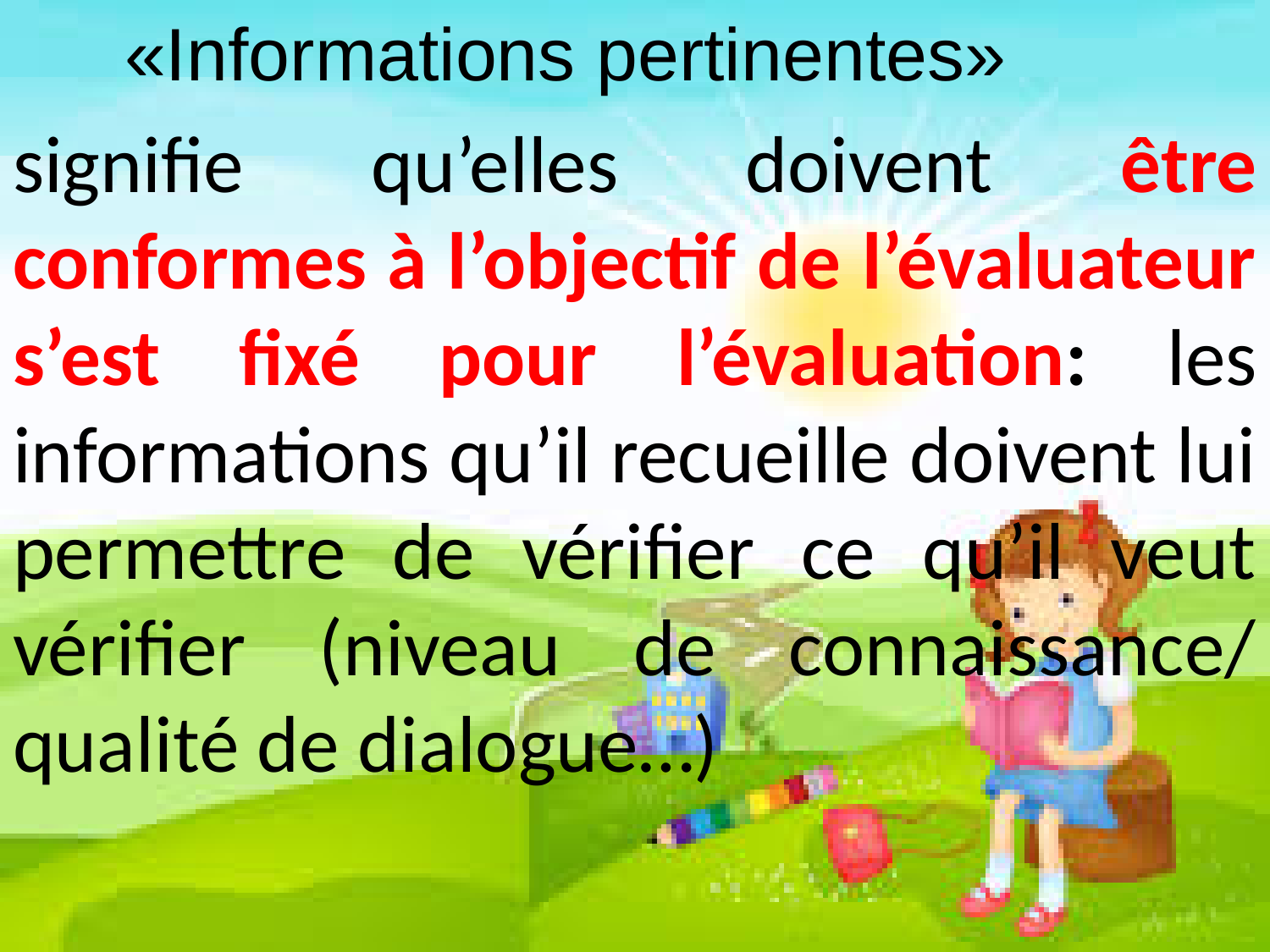

«Informations pertinentes»
signifie qu’elles doivent être conformes à l’objectif de l’évaluateur s’est fixé pour l’évaluation: les informations qu’il recueille doivent lui permettre de vérifier ce qu’il veut vérifier (niveau de connaissance/ qualité de dialogue…)